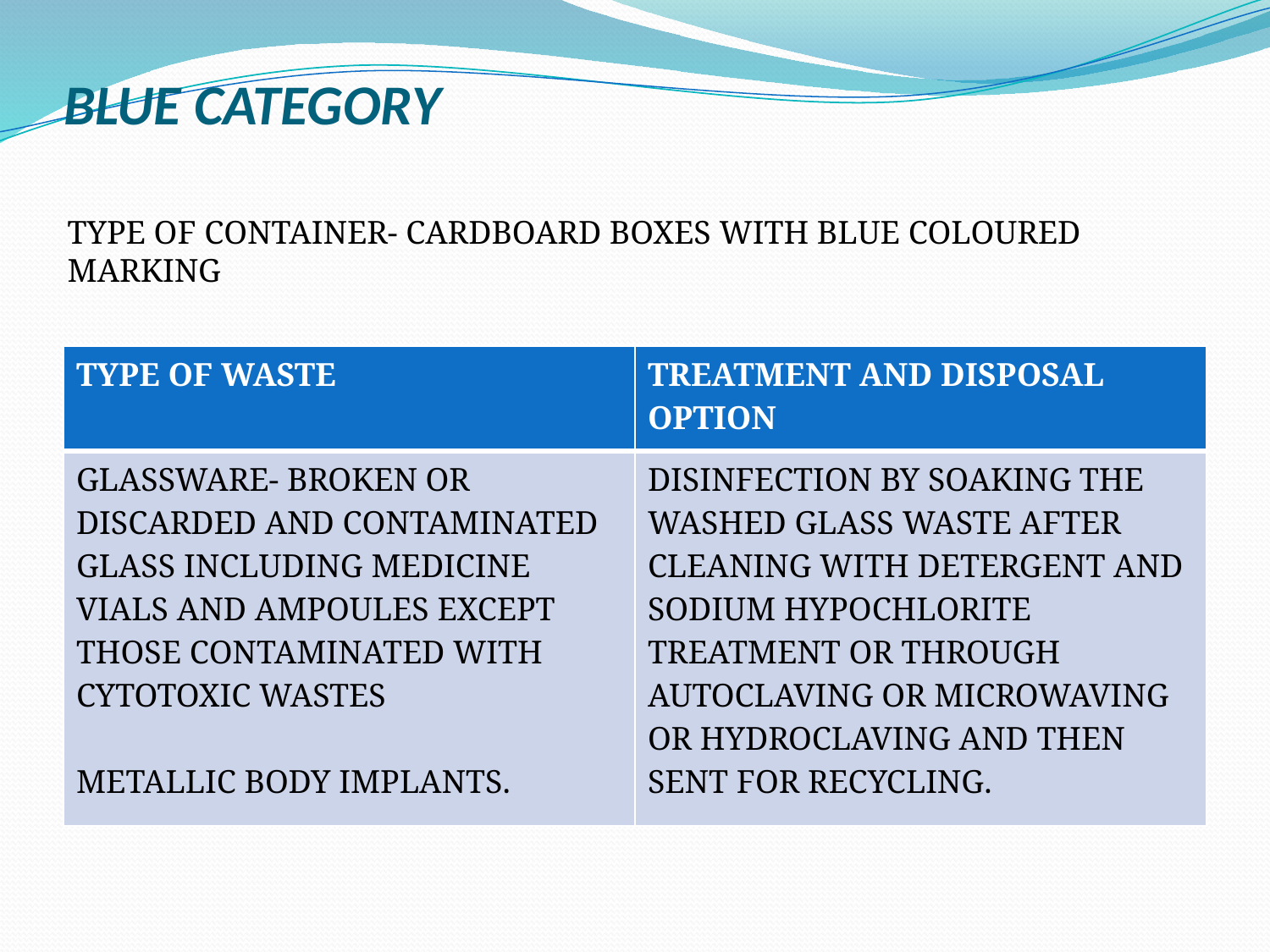

# BLUE CATEGORY
TYPE OF CONTAINER- CARDBOARD BOXES WITH BLUE COLOURED MARKING
| TYPE OF WASTE | TREATMENT AND DISPOSAL OPTION |
| --- | --- |
| GLASSWARE- BROKEN OR DISCARDED AND CONTAMINATED GLASS INCLUDING MEDICINE VIALS AND AMPOULES EXCEPT THOSE CONTAMINATED WITH CYTOTOXIC WASTES METALLIC BODY IMPLANTS. | DISINFECTION BY SOAKING THE WASHED GLASS WASTE AFTER CLEANING WITH DETERGENT AND SODIUM HYPOCHLORITE TREATMENT OR THROUGH AUTOCLAVING OR MICROWAVING OR HYDROCLAVING AND THEN SENT FOR RECYCLING. |